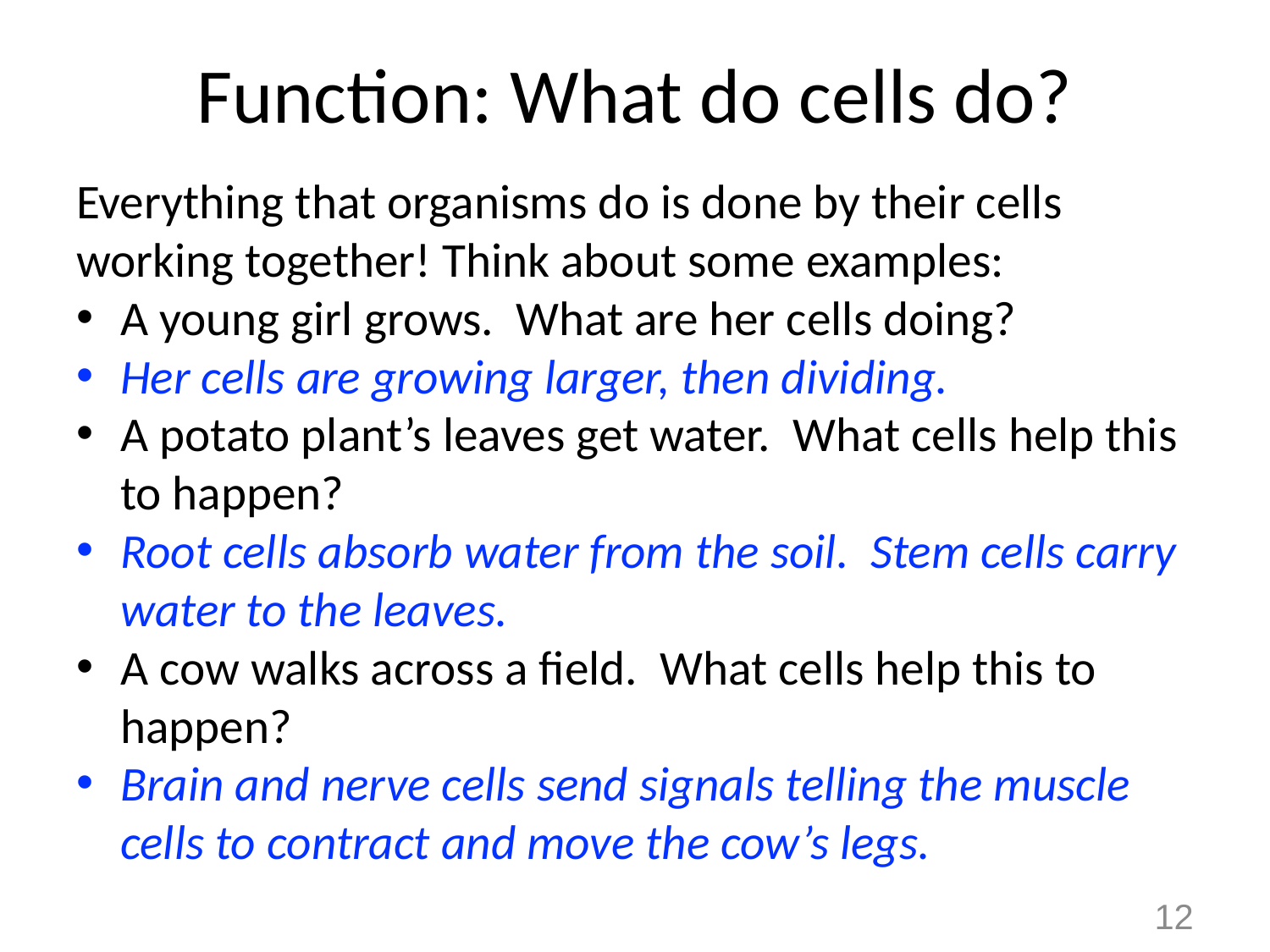

# Function: What do cells do?
Everything that organisms do is done by their cells working together! Think about some examples:
A young girl grows.  What are her cells doing?
Her cells are growing larger, then dividing.
A potato plant’s leaves get water.  What cells help this to happen?
Root cells absorb water from the soil.  Stem cells carry water to the leaves.
A cow walks across a field.  What cells help this to happen?
Brain and nerve cells send signals telling the muscle cells to contract and move the cow’s legs.
12